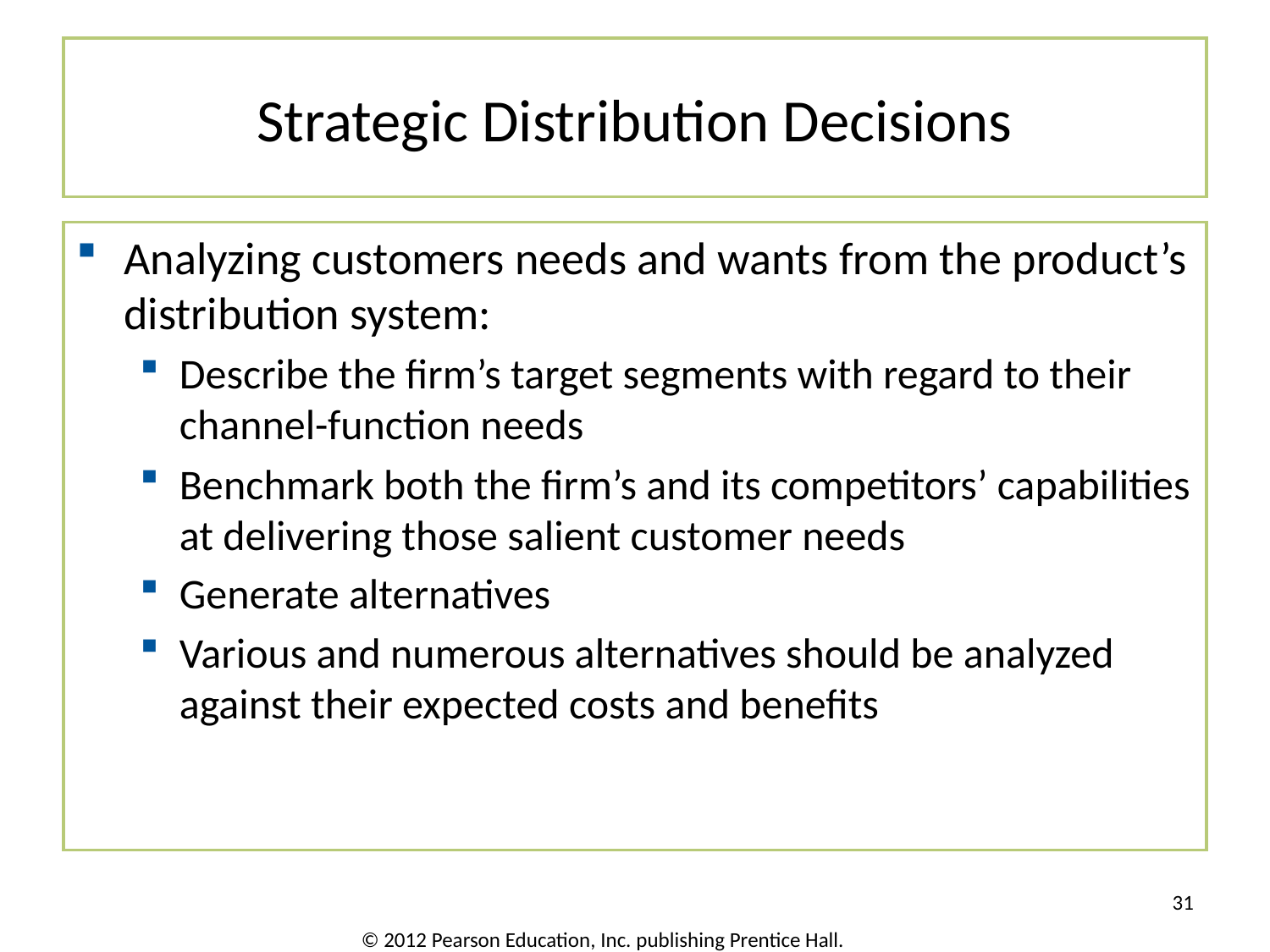

# Strategic Distribution Decisions
Analyzing customers needs and wants from the product’s distribution system:
Describe the firm’s target segments with regard to their channel-function needs
Benchmark both the firm’s and its competitors’ capabilities at delivering those salient customer needs
Generate alternatives
Various and numerous alternatives should be analyzed against their expected costs and benefits

31